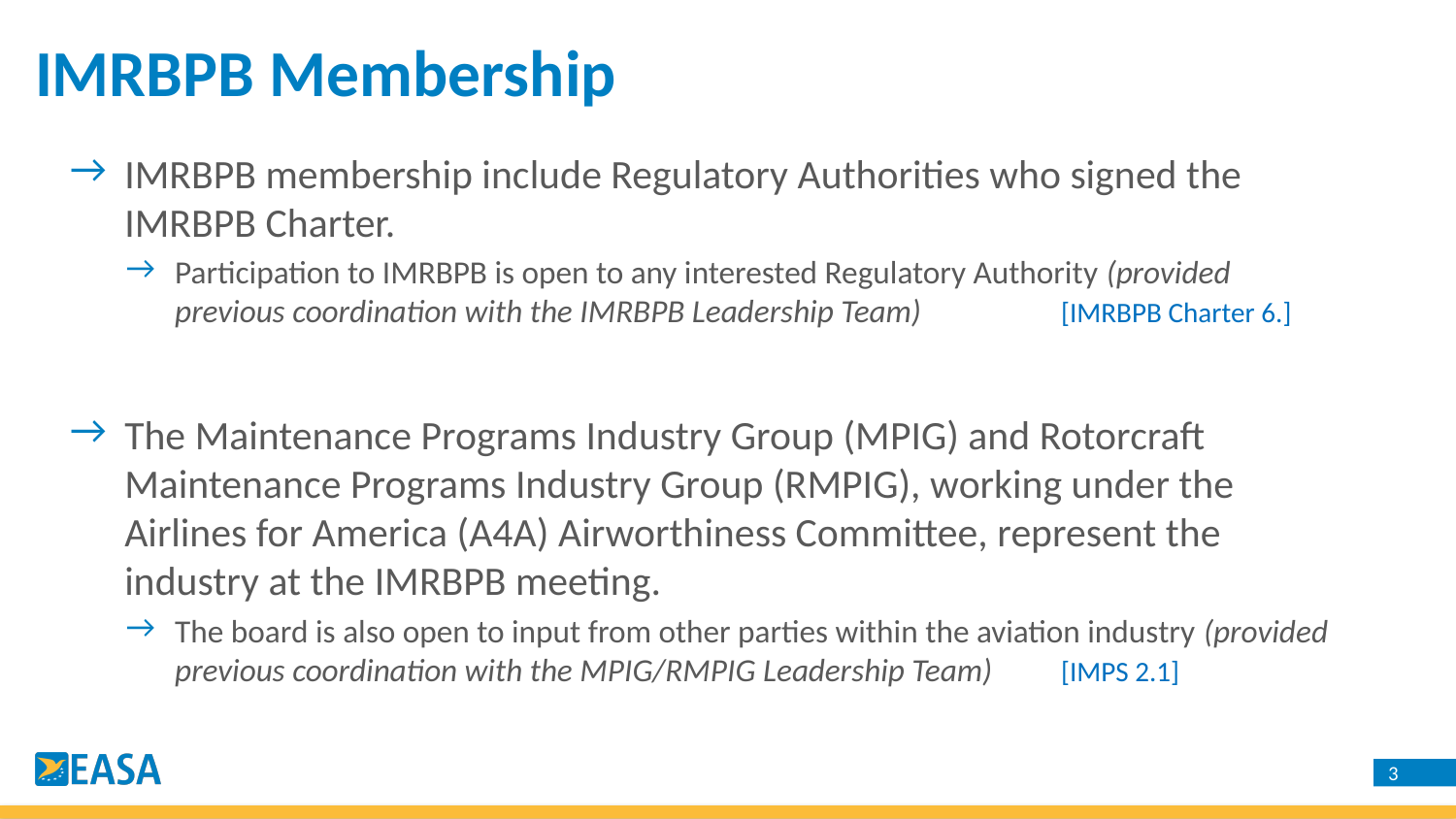

# IMRBPB Membership
IMRBPB membership include Regulatory Authorities who signed the IMRBPB Charter.
Participation to IMRBPB is open to any interested Regulatory Authority (provided previous coordination with the IMRBPB Leadership Team) 	  [IMRBPB Charter 6.]
The Maintenance Programs Industry Group (MPIG) and Rotorcraft Maintenance Programs Industry Group (RMPIG), working under the Airlines for America (A4A) Airworthiness Committee, represent the industry at the IMRBPB meeting.
The board is also open to input from other parties within the aviation industry (provided previous coordination with the MPIG/RMPIG Leadership Team) 	  [IMPS 2.1]